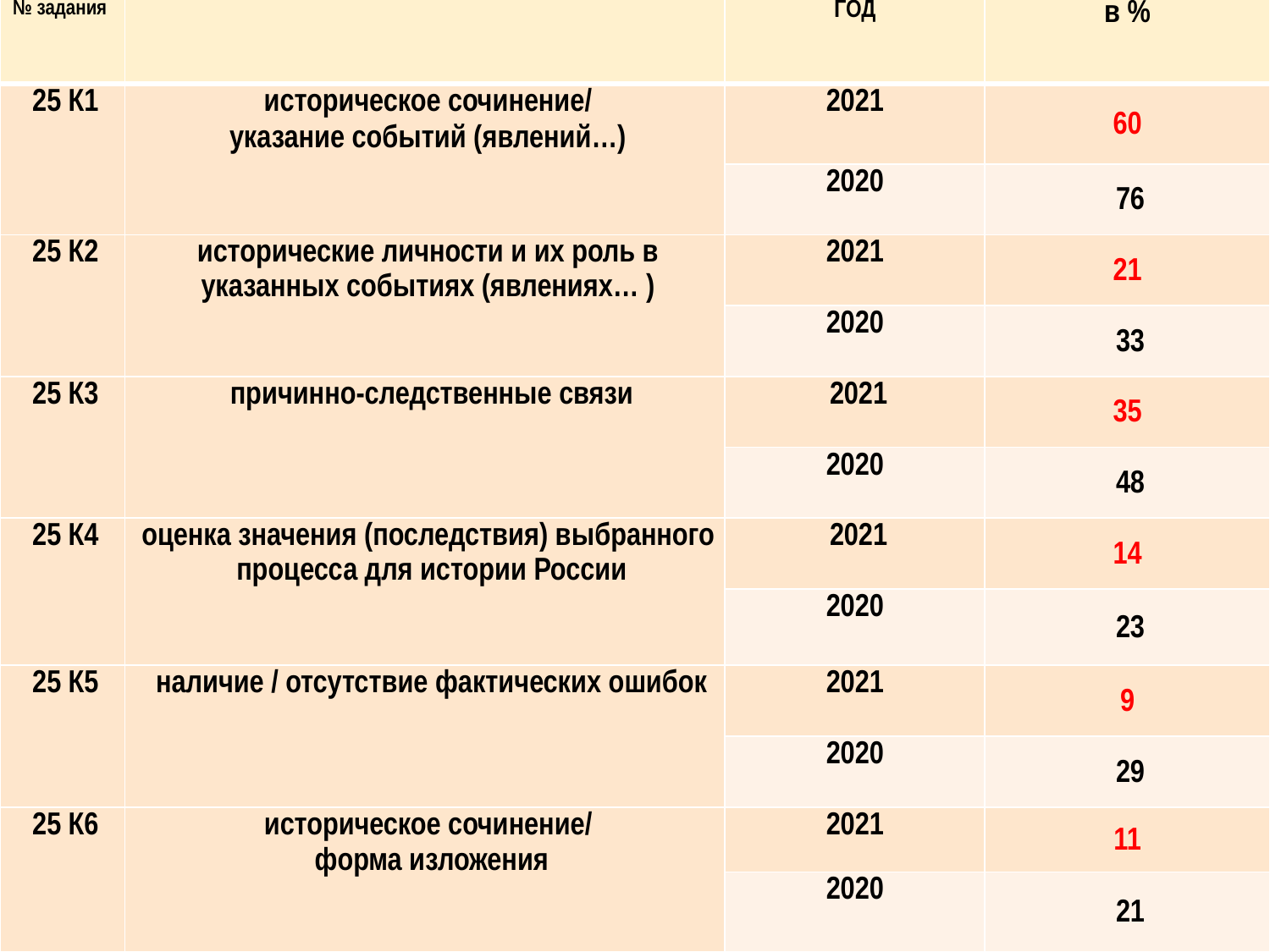

| № задания |  | ГОД | в % |
| --- | --- | --- | --- |
| 25 К1 | историческое сочинение/ указание событий (явлений…) | 2021 | 60 |
|  |  | 2020 | 76 |
| 25 К2 | исторические личности и их роль в указанных событиях (явлениях… ) | 2021 | 21 |
|  |  | 2020 | 33 |
| 25 К3 | причинно-следственные связи | 2021 | 35 |
|  |  | 2020 | 48 |
| 25 К4 | оценка значения (последствия) выбранного процесса для истории России | 2021 | 14 |
|  |  | 2020 | 23 |
| 25 К5 | наличие / отсутствие фактических ошибок | 2021 | 9 |
|  |  | 2020 | 29 |
| 25 К6 | историческое сочинение/ форма изложения | 2021 | 11 |
|  |  | 2020 | 21 |
Кваша Е.А